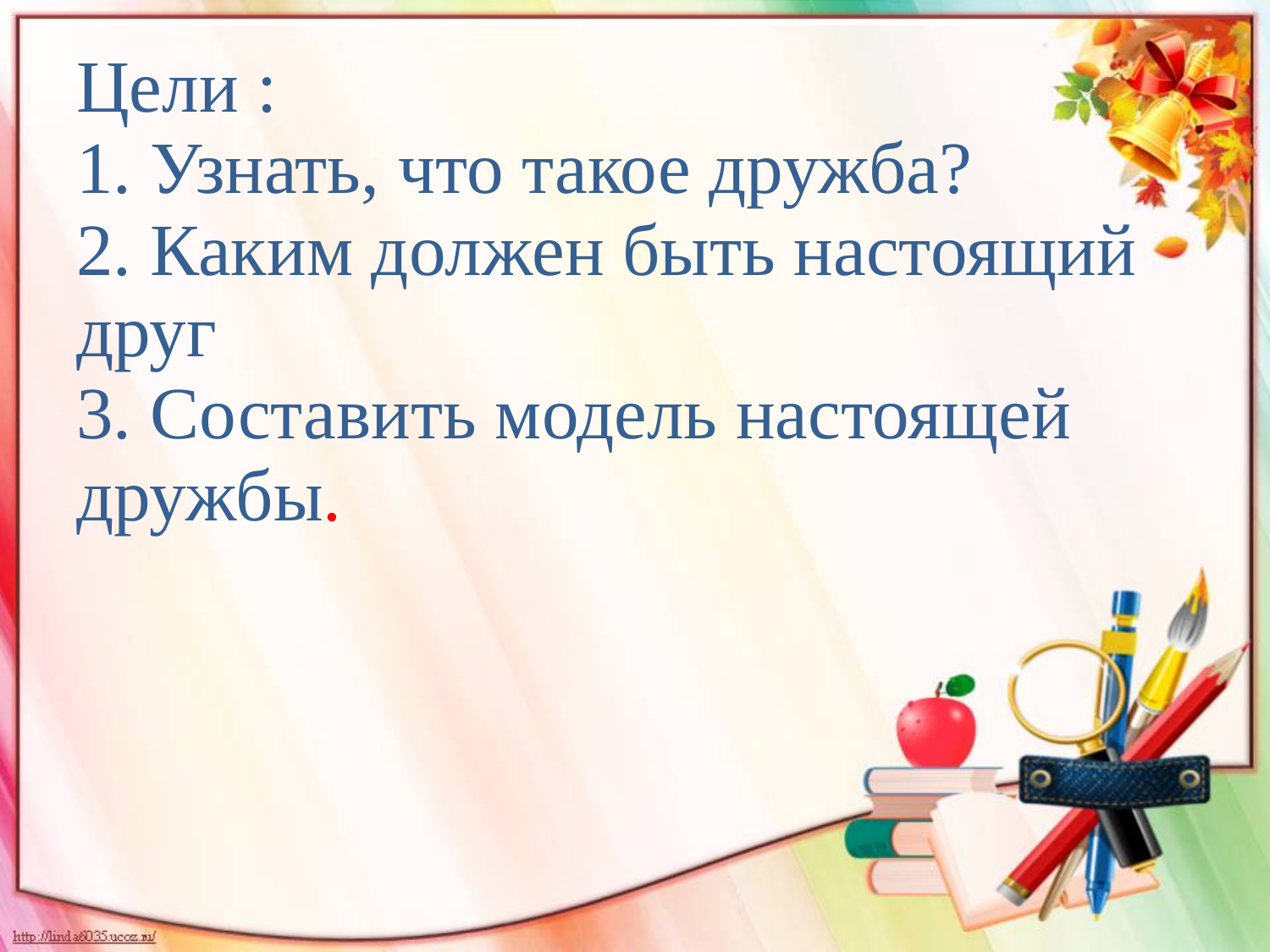

# Цели : 1. Узнать, что такое дружба? 2. Каким должен быть настоящий друг 3. Составить модель настоящей дружбы.